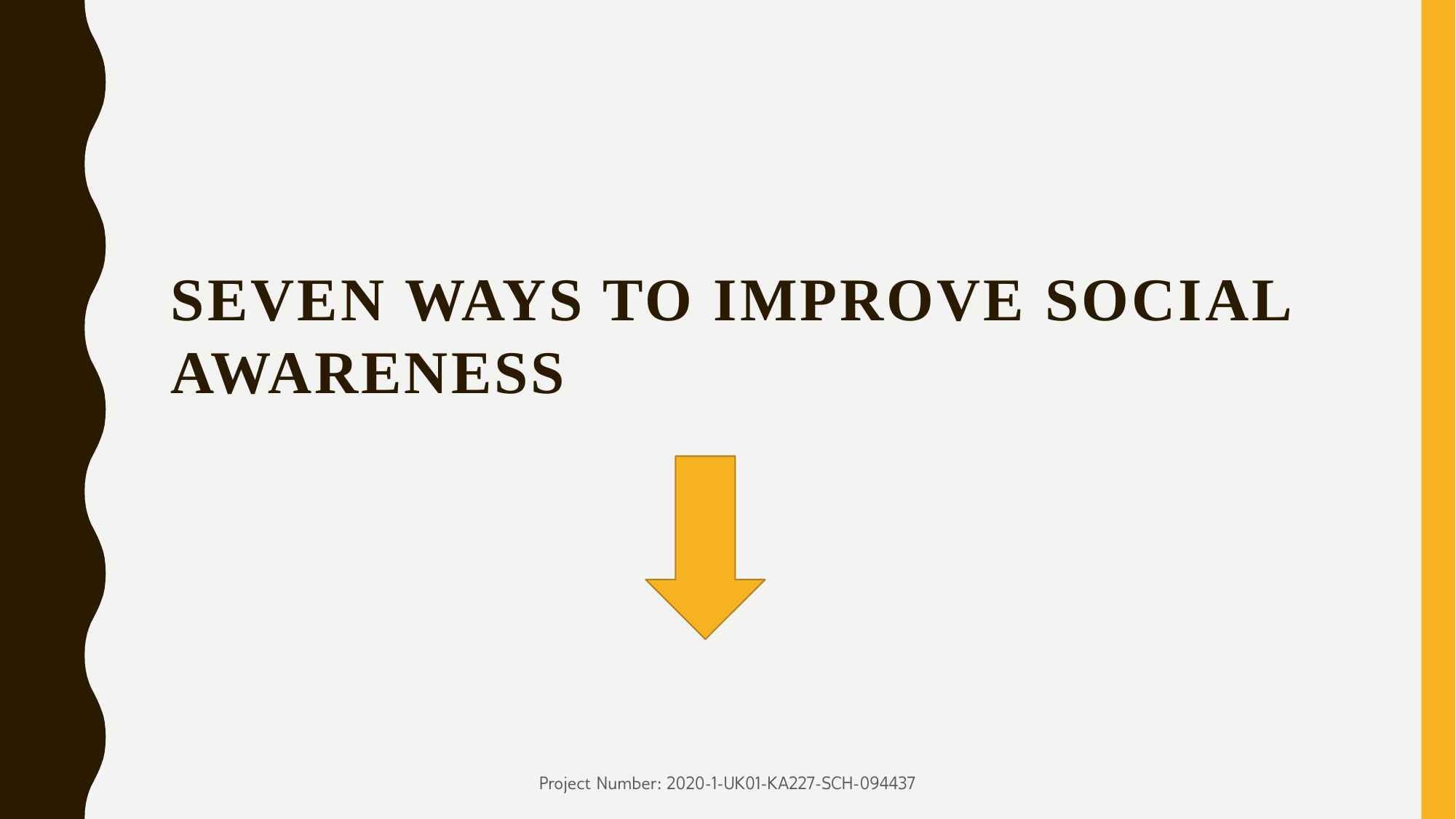

# Seven Ways to Improve Social Awareness

Project Number: 2020-1-UK01-KA227-SCH-094437